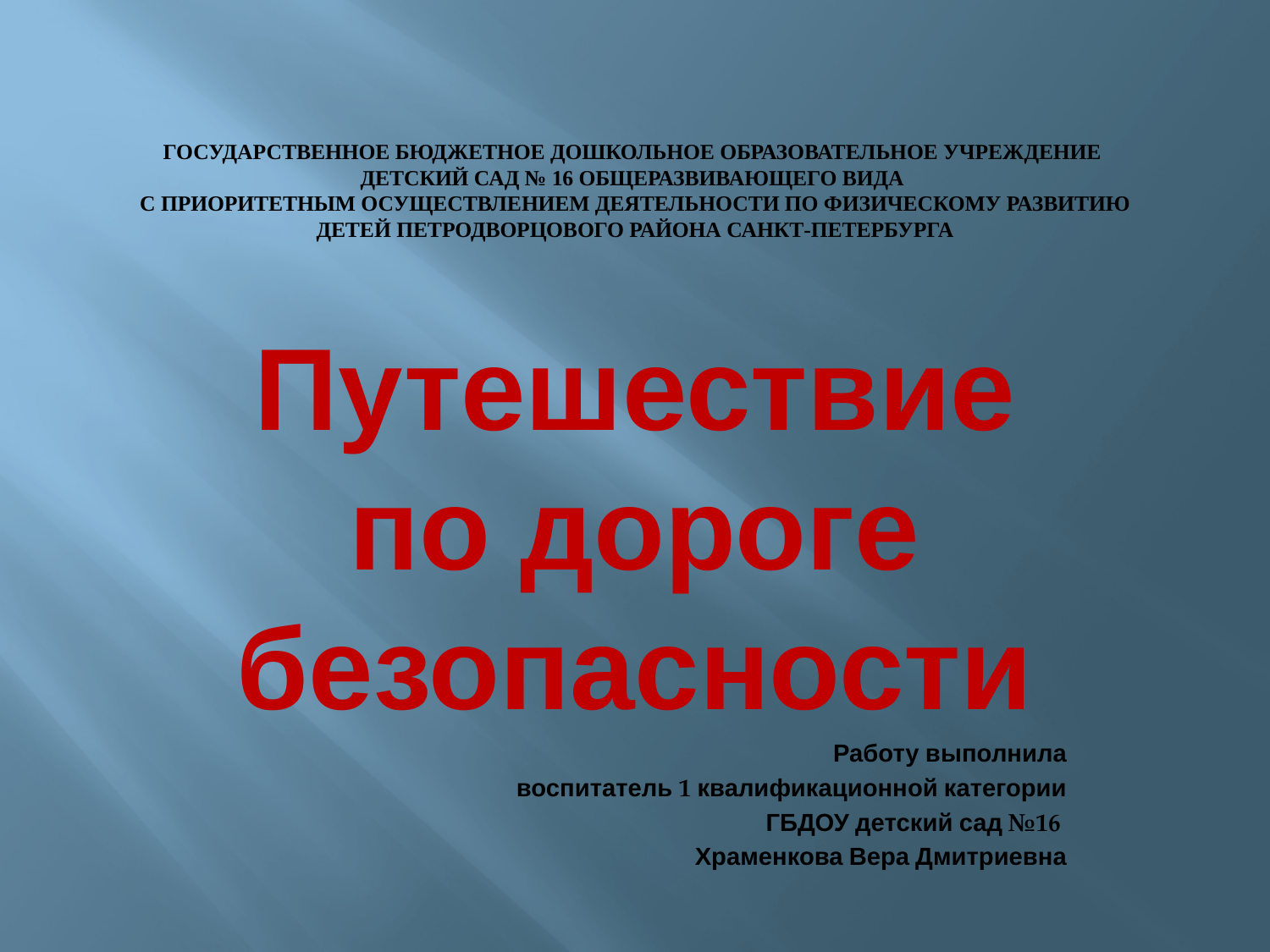

# Государственное бюджетное дошкольное образовательное учреждение детский сад № 16 общеразвивающего вида с приоритетным осуществлением деятельности по физическому развитию детей Петродворцового района Санкт-Петербурга
Путешествие по дороге безопасности
  Работу выполнила
воспитатель 1 квалификационной категории
 ГБДОУ детский сад №16
Храменкова Вера Дмитриевна